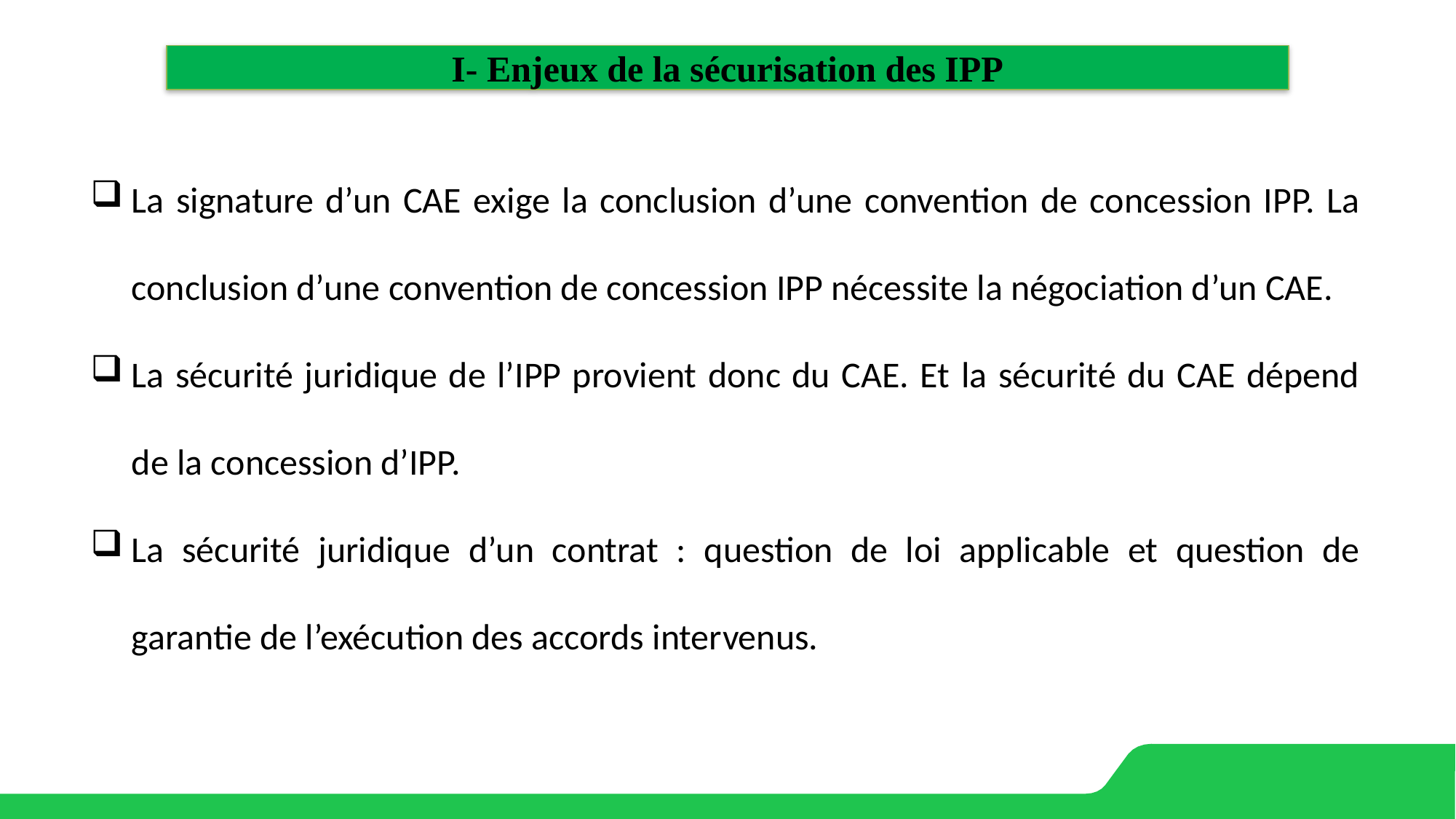

# I- Enjeux de la sécurisation des IPP
La signature d’un CAE exige la conclusion d’une convention de concession IPP. La conclusion d’une convention de concession IPP nécessite la négociation d’un CAE.
La sécurité juridique de l’IPP provient donc du CAE. Et la sécurité du CAE dépend de la concession d’IPP.
La sécurité juridique d’un contrat : question de loi applicable et question de garantie de l’exécution des accords intervenus.